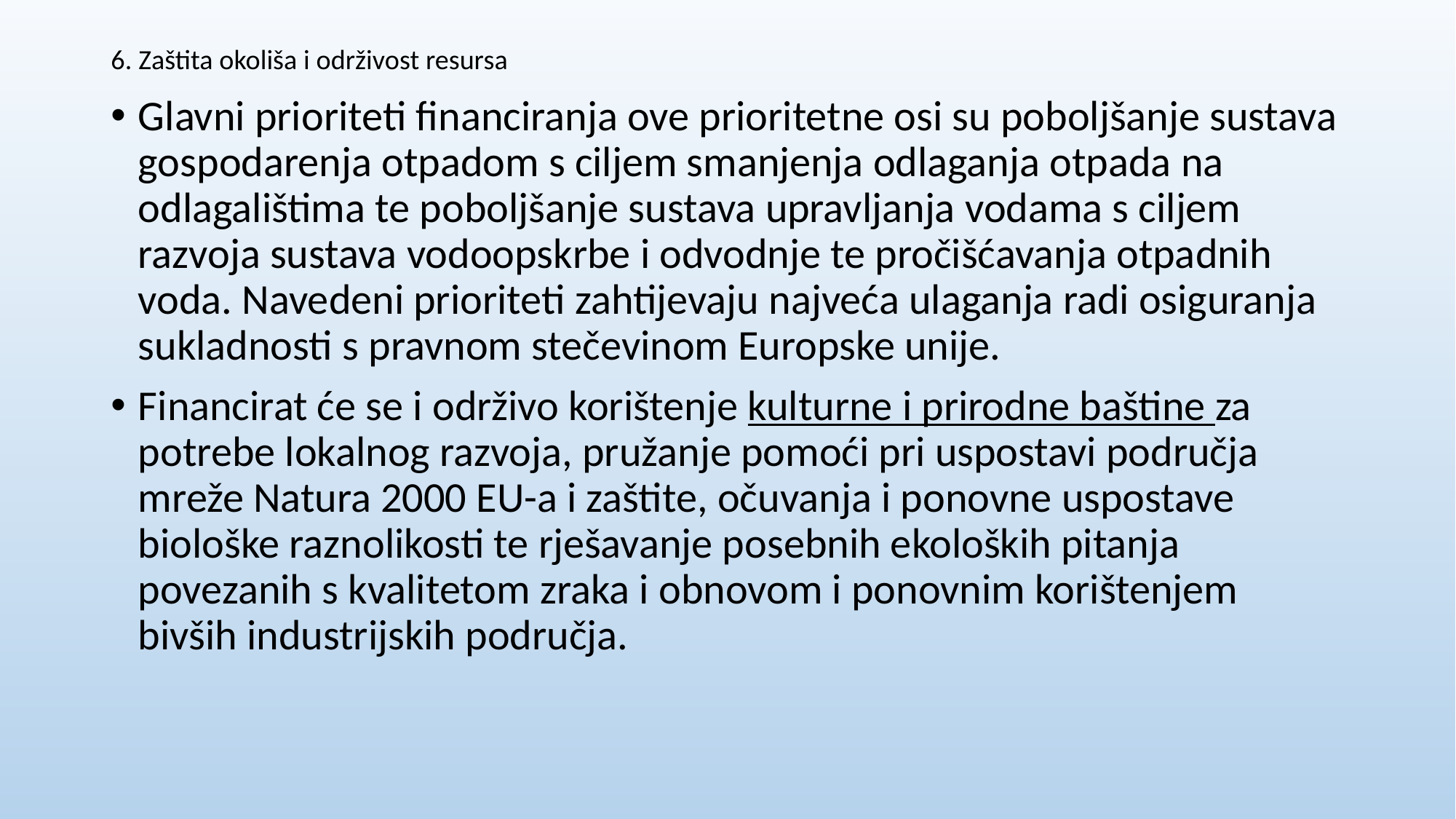

# 6. Zaštita okoliša i održivost resursa
Glavni prioriteti financiranja ove prioritetne osi su poboljšanje sustava gospodarenja otpadom s ciljem smanjenja odlaganja otpada na odlagalištima te poboljšanje sustava upravljanja vodama s ciljem razvoja sustava vodoopskrbe i odvodnje te pročišćavanja otpadnih voda. Navedeni prioriteti zahtijevaju najveća ulaganja radi osiguranja sukladnosti s pravnom stečevinom Europske unije.
Financirat će se i održivo korištenje kulturne i prirodne baštine za potrebe lokalnog razvoja, pružanje pomoći pri uspostavi područja mreže Natura 2000 EU-a i zaštite, očuvanja i ponovne uspostave biološke raznolikosti te rješavanje posebnih ekoloških pitanja povezanih s kvalitetom zraka i obnovom i ponovnim korištenjem bivših industrijskih područja.